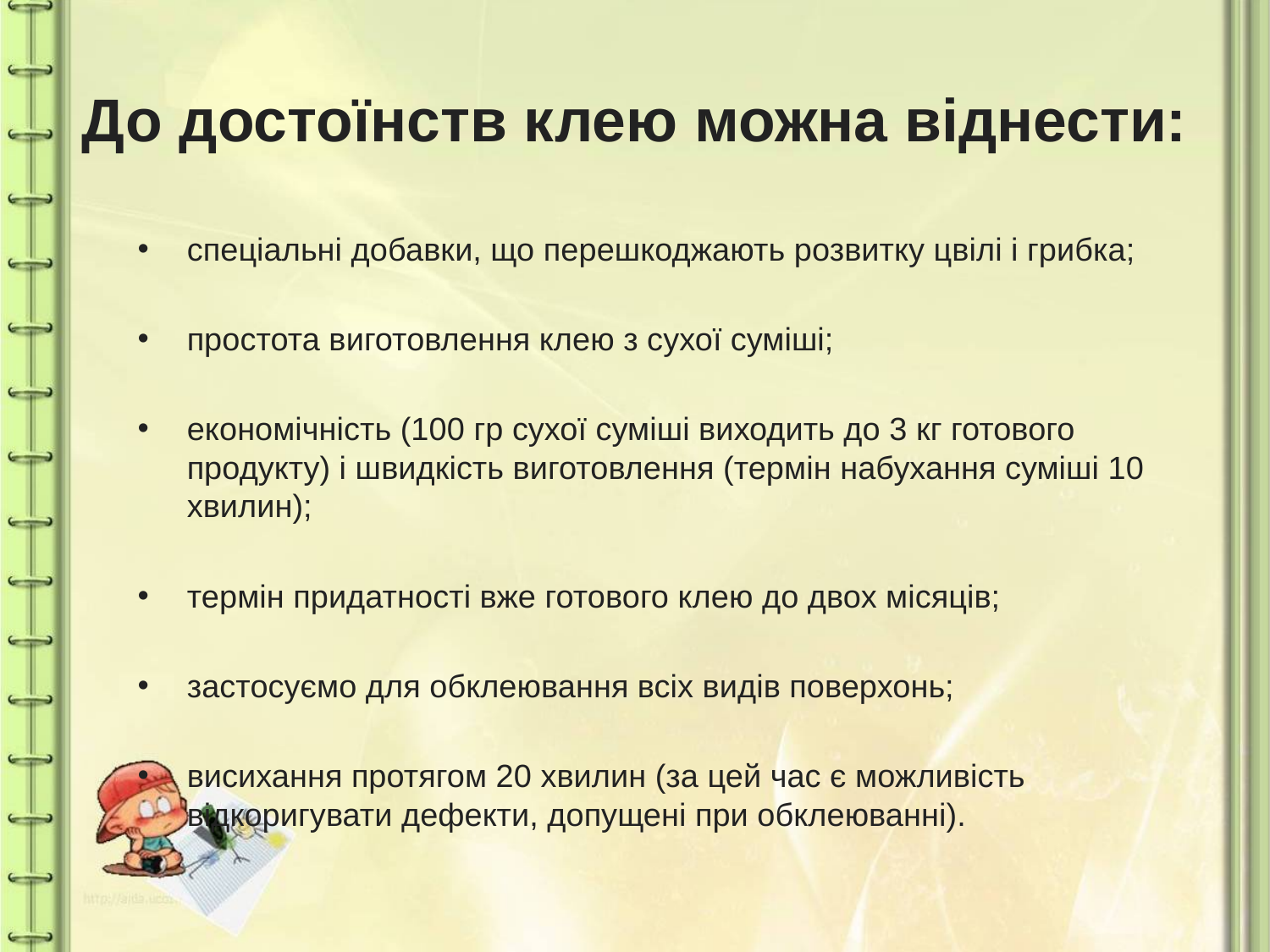

# До достоїнств клею можна віднести:
спеціальні добавки, що перешкоджають розвитку цвілі і грибка;

простота виготовлення клею з сухої суміші;

економічність (100 гр сухої суміші виходить до 3 кг готового продукту) і швидкість виготовлення (термін набухання суміші 10 хвилин);

термін придатності вже готового клею до двох місяців;

застосуємо для обклеювання всіх видів поверхонь;

висихання протягом 20 хвилин (за цей час є можливість відкоригувати дефекти, допущені при обклеюванні).